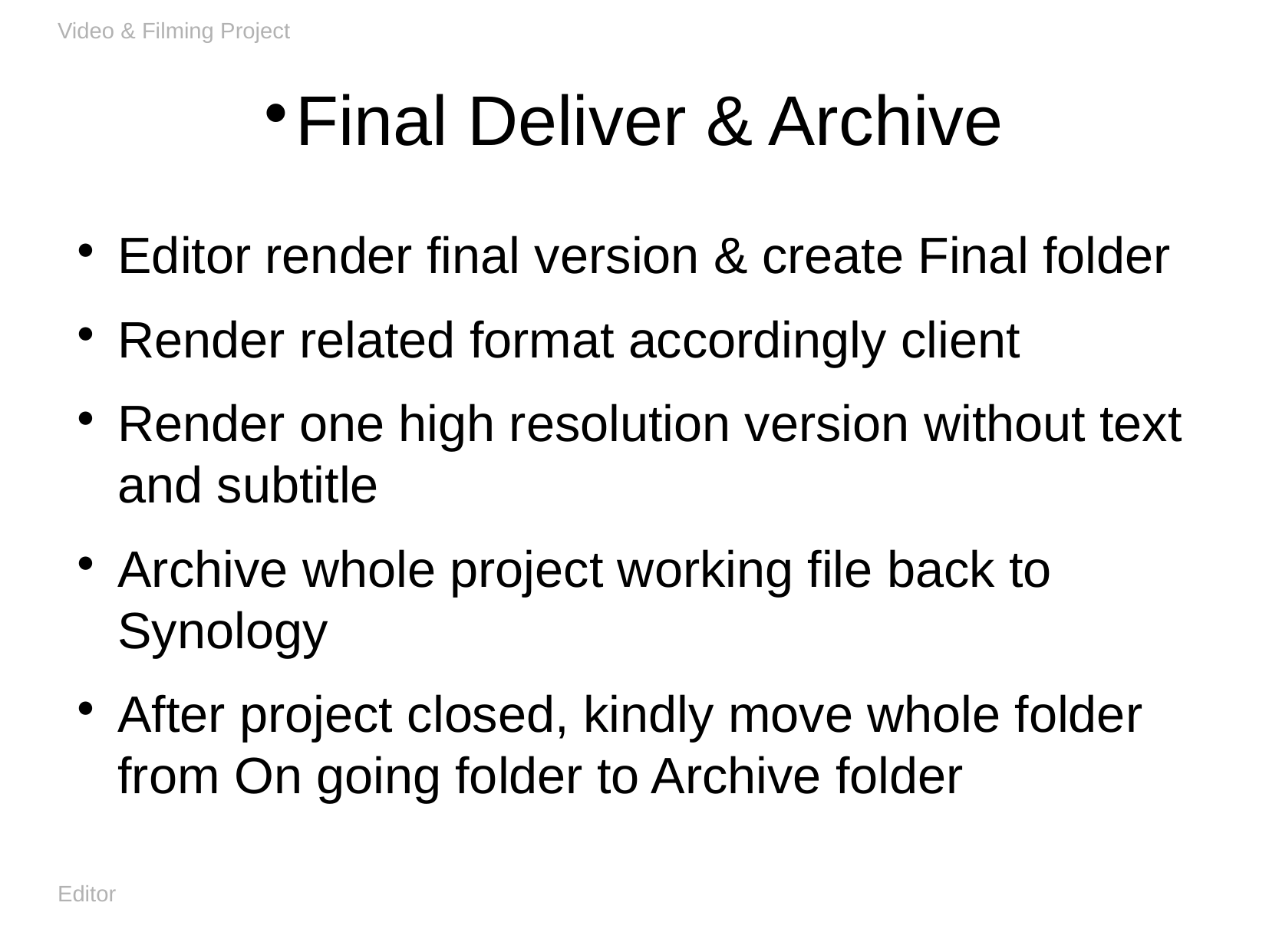

Video & Filming Project
Final Deliver & Archive
Editor render final version & create Final folder
Render related format accordingly client
Render one high resolution version without text and subtitle
Archive whole project working file back to Synology
After project closed, kindly move whole folder from On going folder to Archive folder
Editor